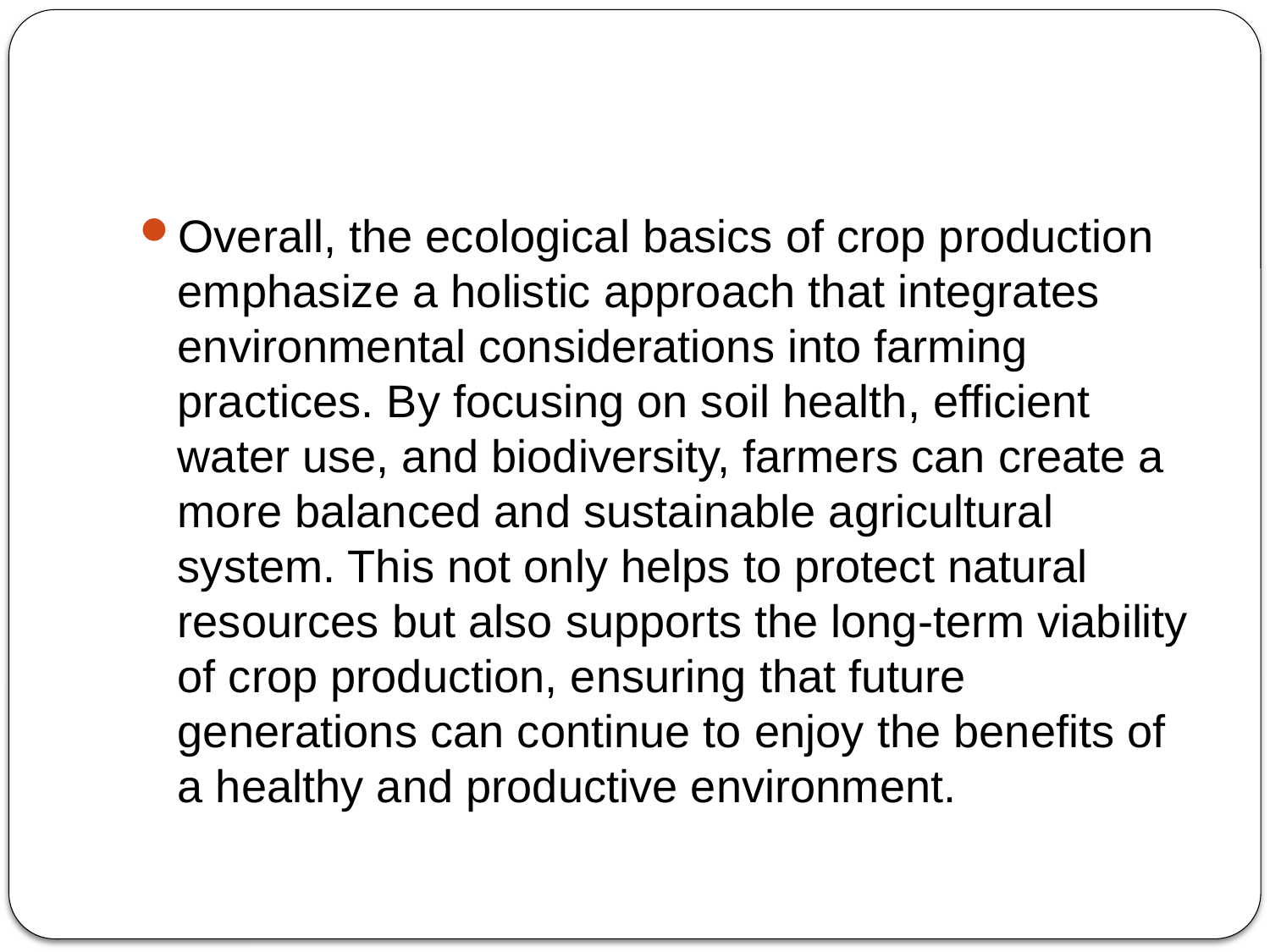

#
Overall, the ecological basics of crop production emphasize a holistic approach that integrates environmental considerations into farming practices. By focusing on soil health, efficient water use, and biodiversity, farmers can create a more balanced and sustainable agricultural system. This not only helps to protect natural resources but also supports the long-term viability of crop production, ensuring that future generations can continue to enjoy the benefits of a healthy and productive environment.